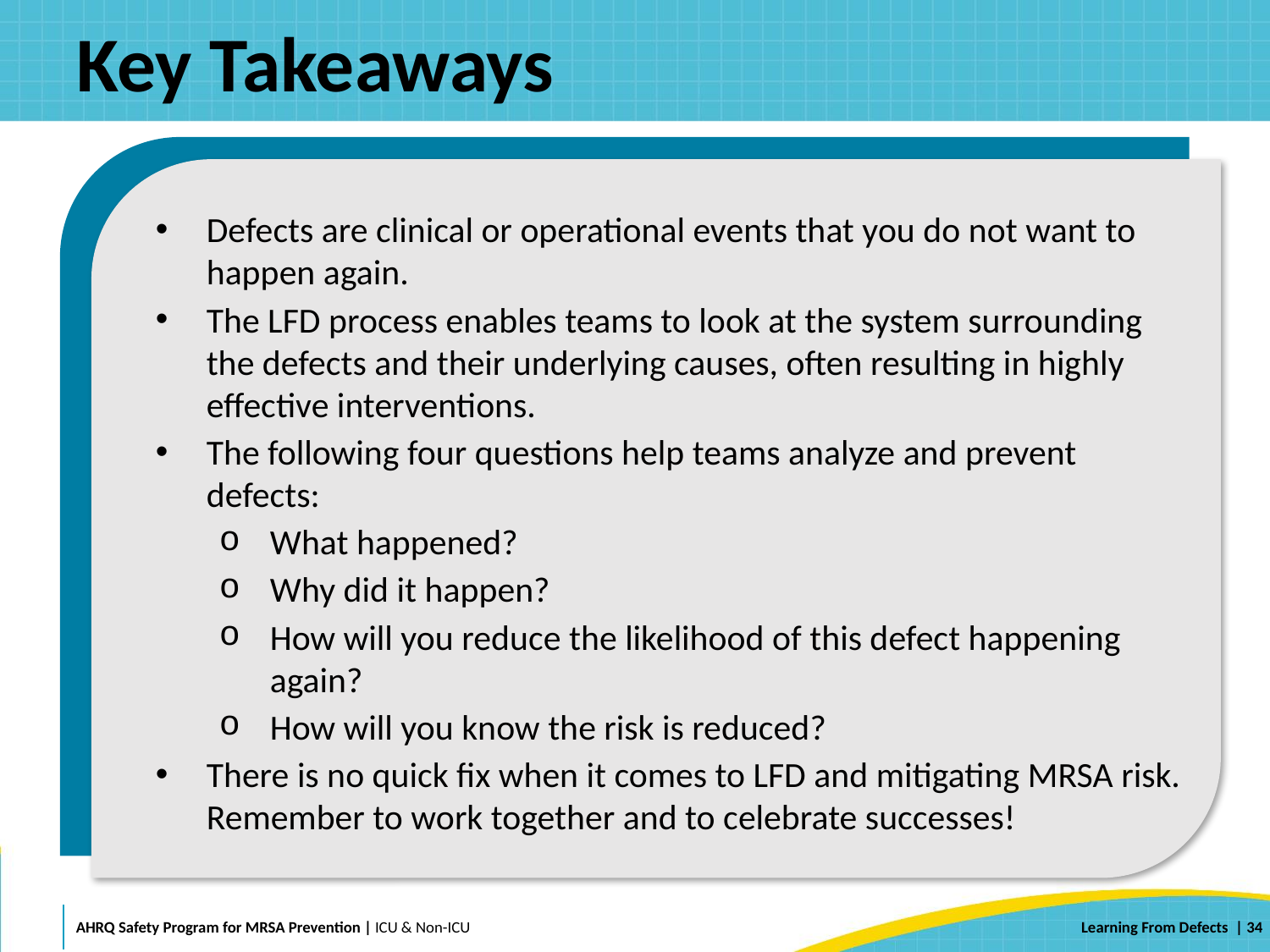

# Key Takeaways
Defects are clinical or operational events that you do not want to happen again.
The LFD process enables teams to look at the system surrounding the defects and their underlying causes, often resulting in highly effective interventions.
The following four questions help teams analyze and prevent defects:
What happened?
Why did it happen?
How will you reduce the likelihood of this defect happening again?
How will you know the risk is reduced?
There is no quick fix when it comes to LFD and mitigating MRSA risk. Remember to work together and to celebrate successes!
 | 34